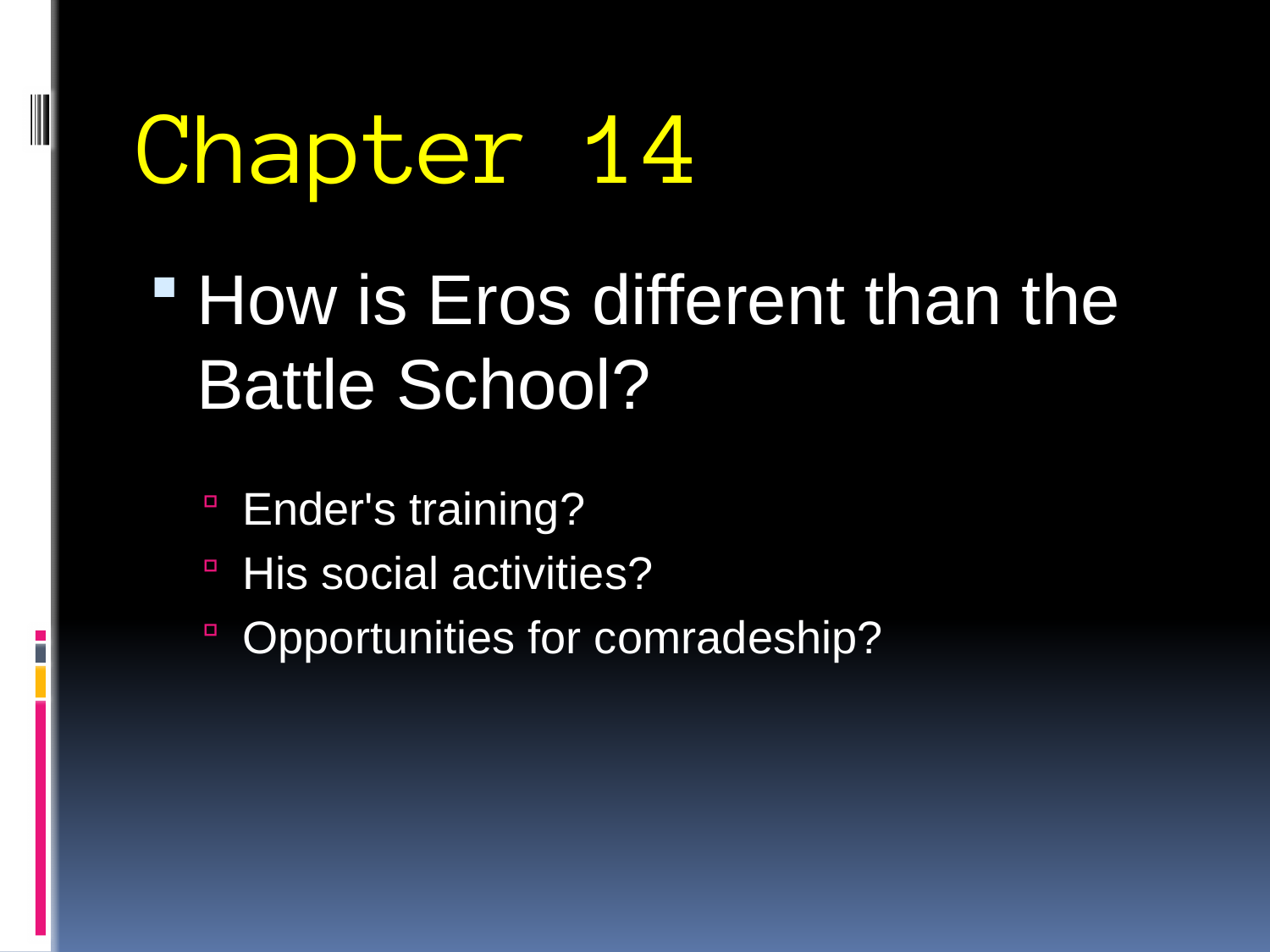

# Chapter 14
How is Eros different than the Battle School?

Ender's training?
His social activities?
Opportunities for comradeship?